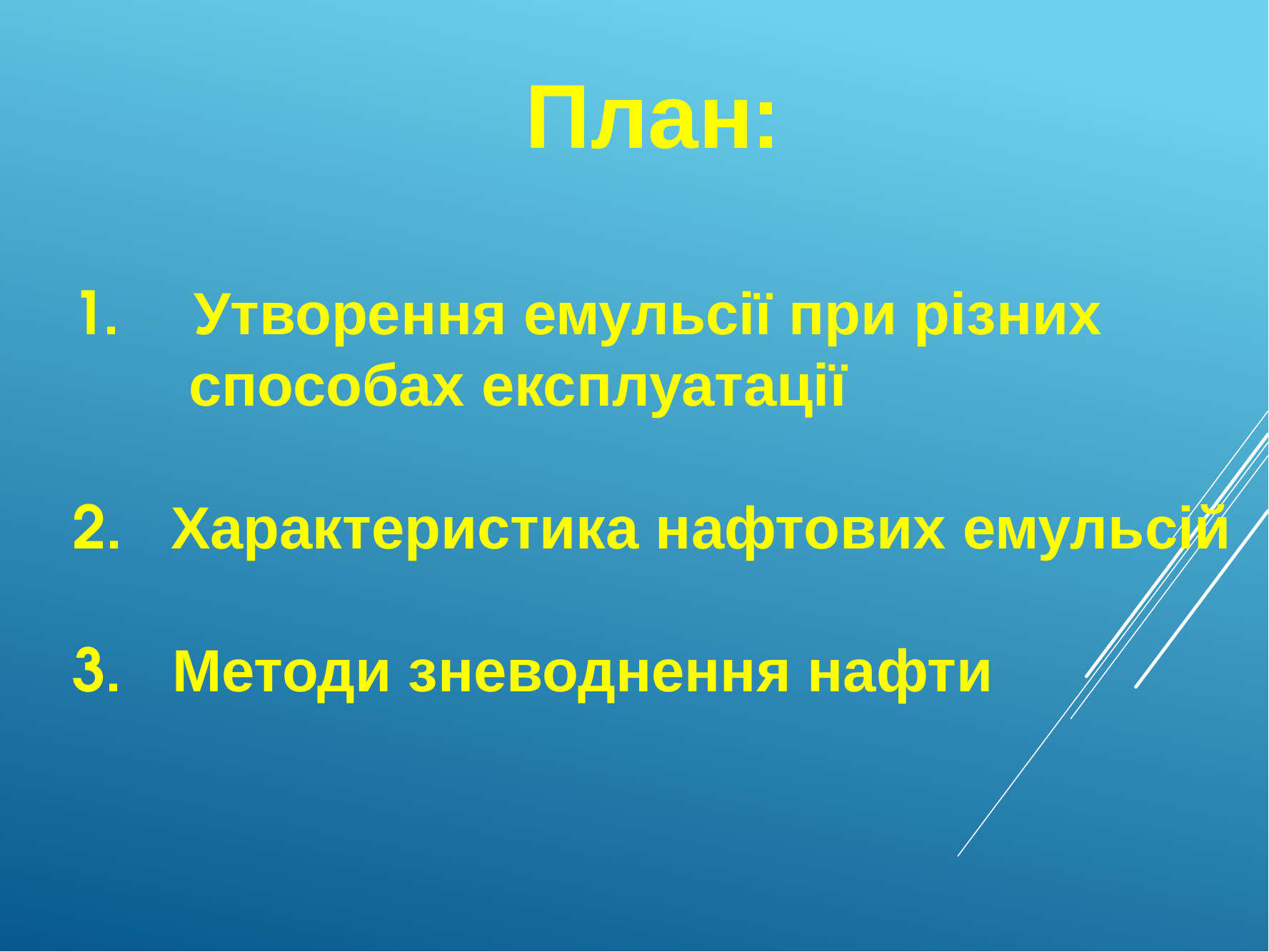

План:

Утворення емульсії при різних
       способах експлуатації

Характеристика нафтових емульсій

3.   Методи зневоднення нафти